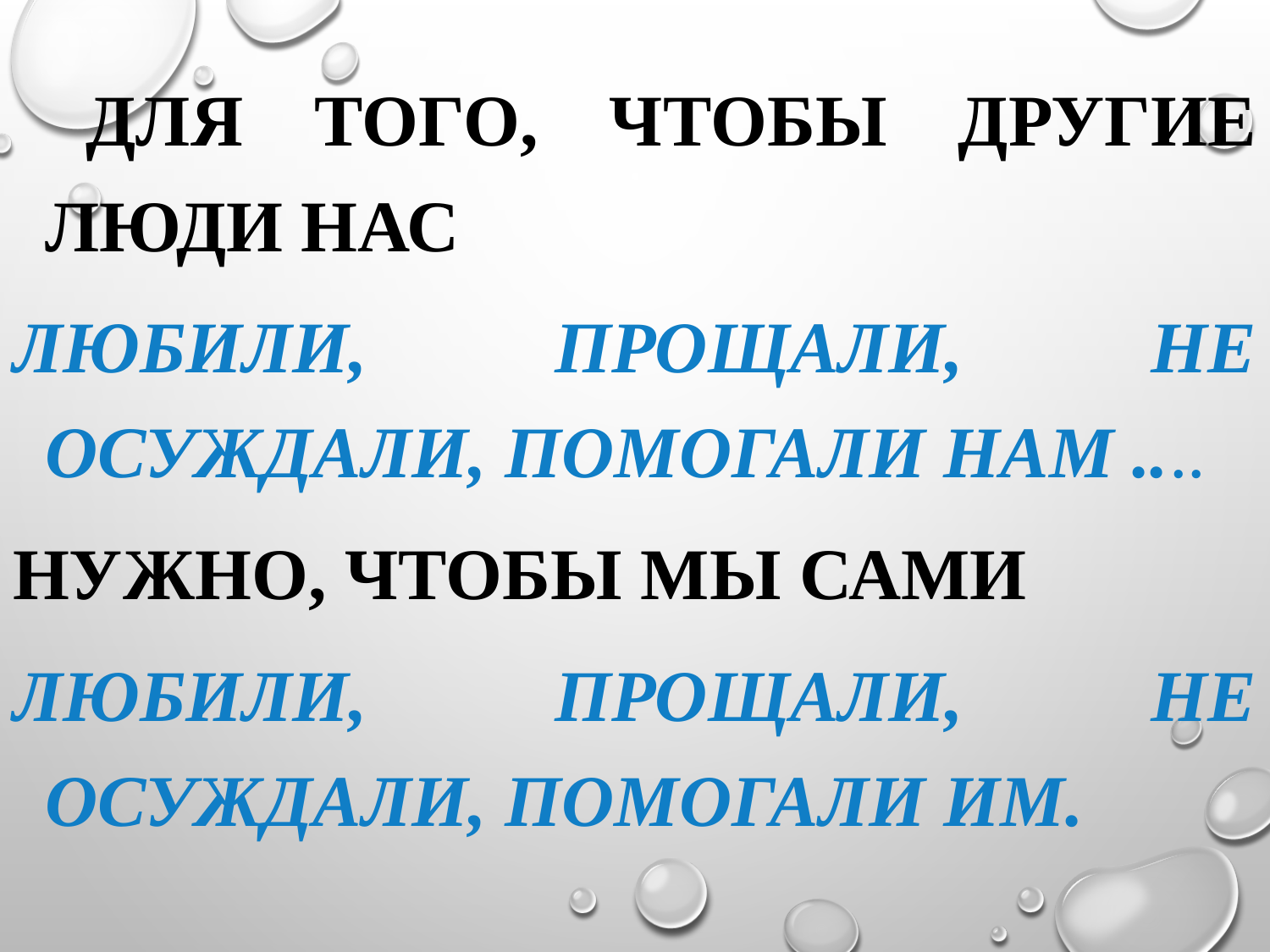

Для того, чтобы другие люди нас
любили, прощали, не осуждали, помогали нам ....
нужно, чтобы мы сами
любили, прощали, не осуждали, помогали им.